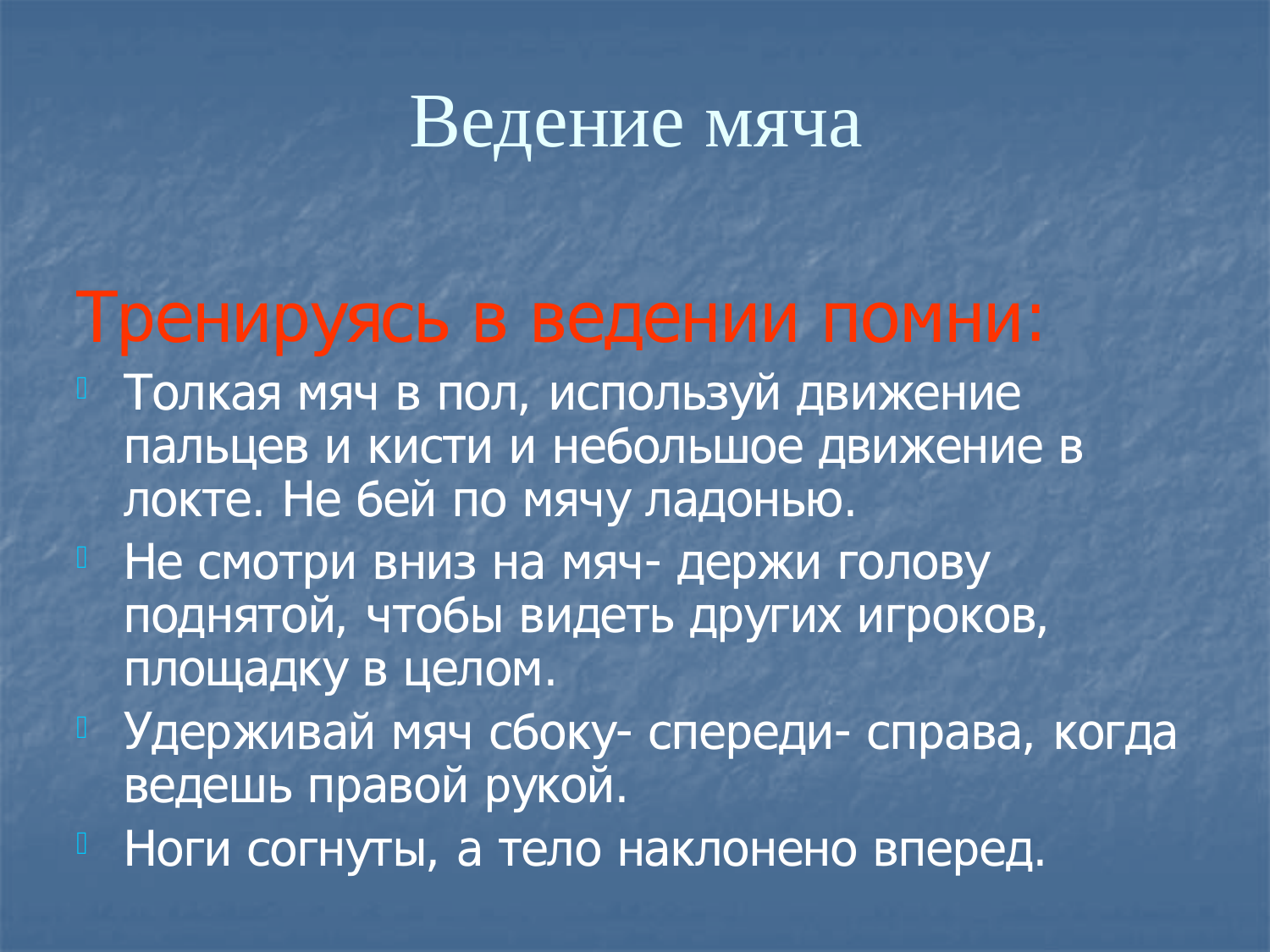

# Ведение мяча
Тренируясь в ведении помни:
Толкая мяч в пол, используй движение пальцев и кисти и небольшое движение в локте. Не бей по мячу ладонью.
Не смотри вниз на мяч- держи голову поднятой, чтобы видеть других игроков, площадку в целом.
Удерживай мяч сбоку- спереди- справа, когда ведешь правой рукой.
Ноги согнуты, а тело наклонено вперед.